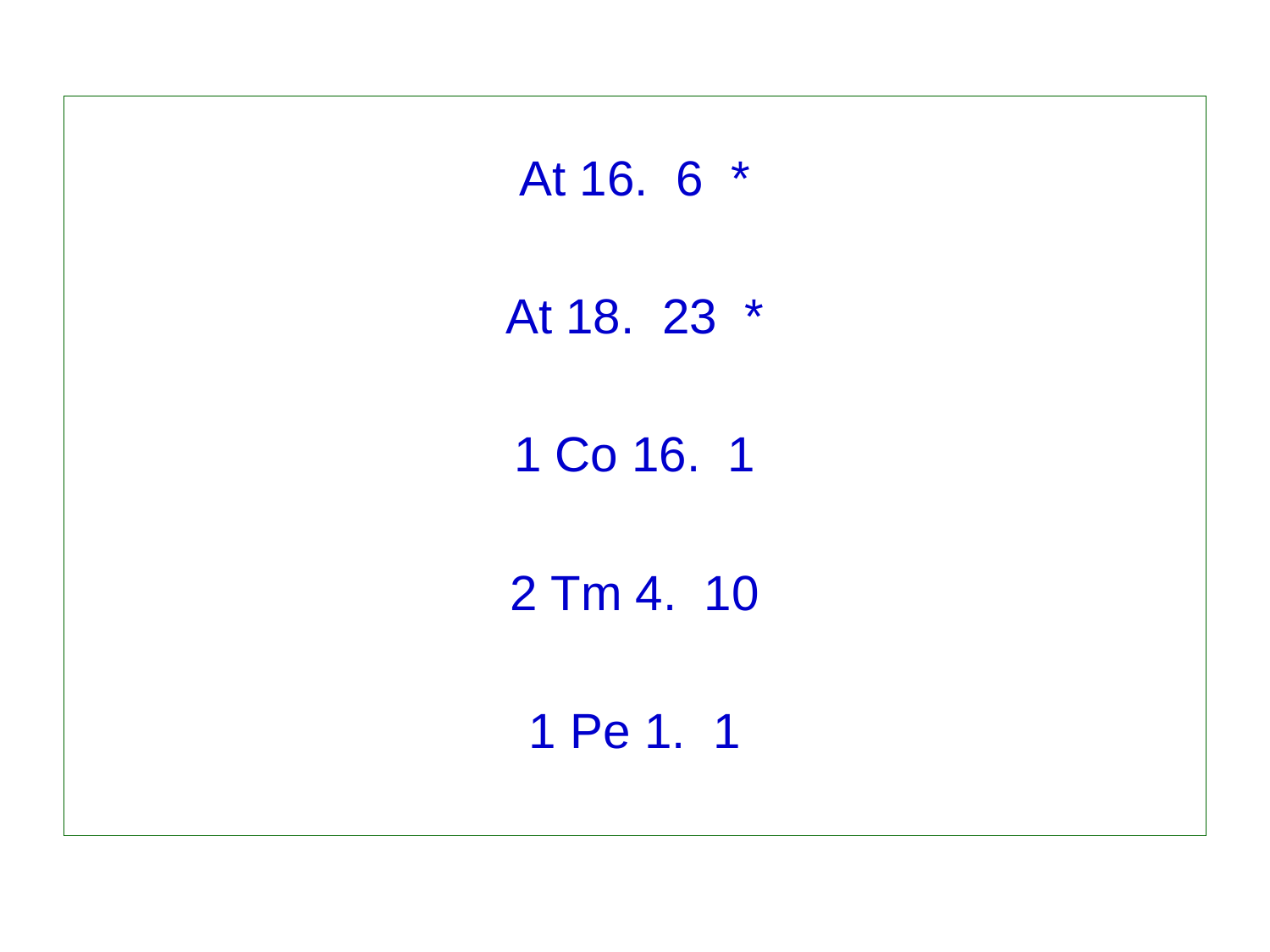

At 16.  6  *

At 18.  23  *

1 Co 16.  1

2 Tm 4.  10

1 Pe 1.  1